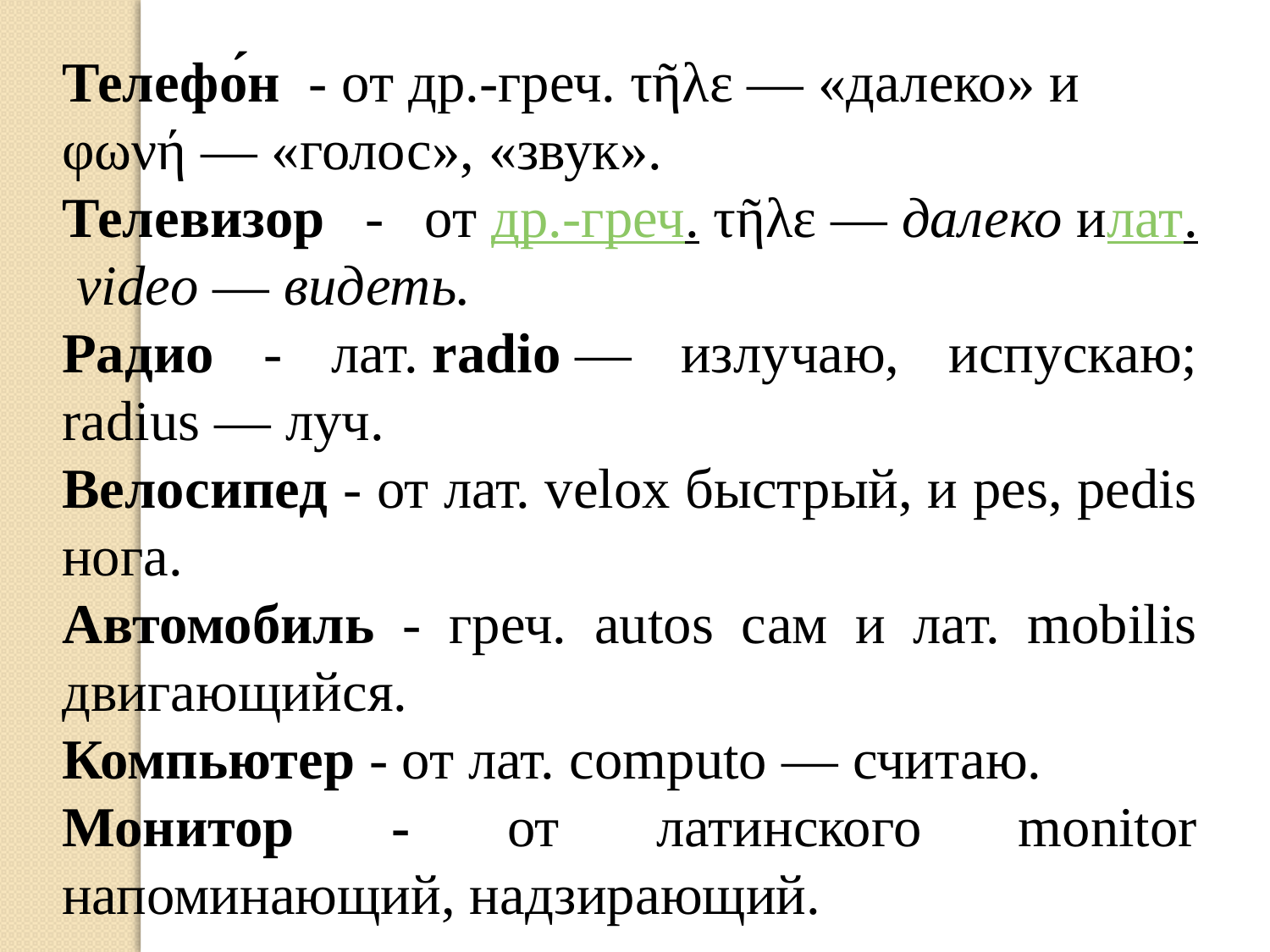

Телефо́н  - от др.-греч. τῆλε — «далеко» и φωνή — «голос», «звук».
Телевизор - от др.-греч. τῆλε — далеко илат. video — видеть.
Радио - лат. radio — излучаю, испускаю; radius — луч.
Велосипед - от лат. velox быстрый, и pes, pedis нога.
Автомобиль - греч. autos сам и лат. mobilis двигающийся.
Компьютер - от лат. computo — считаю.
Монитор - от латинского monitor напоминающий, надзирающий.